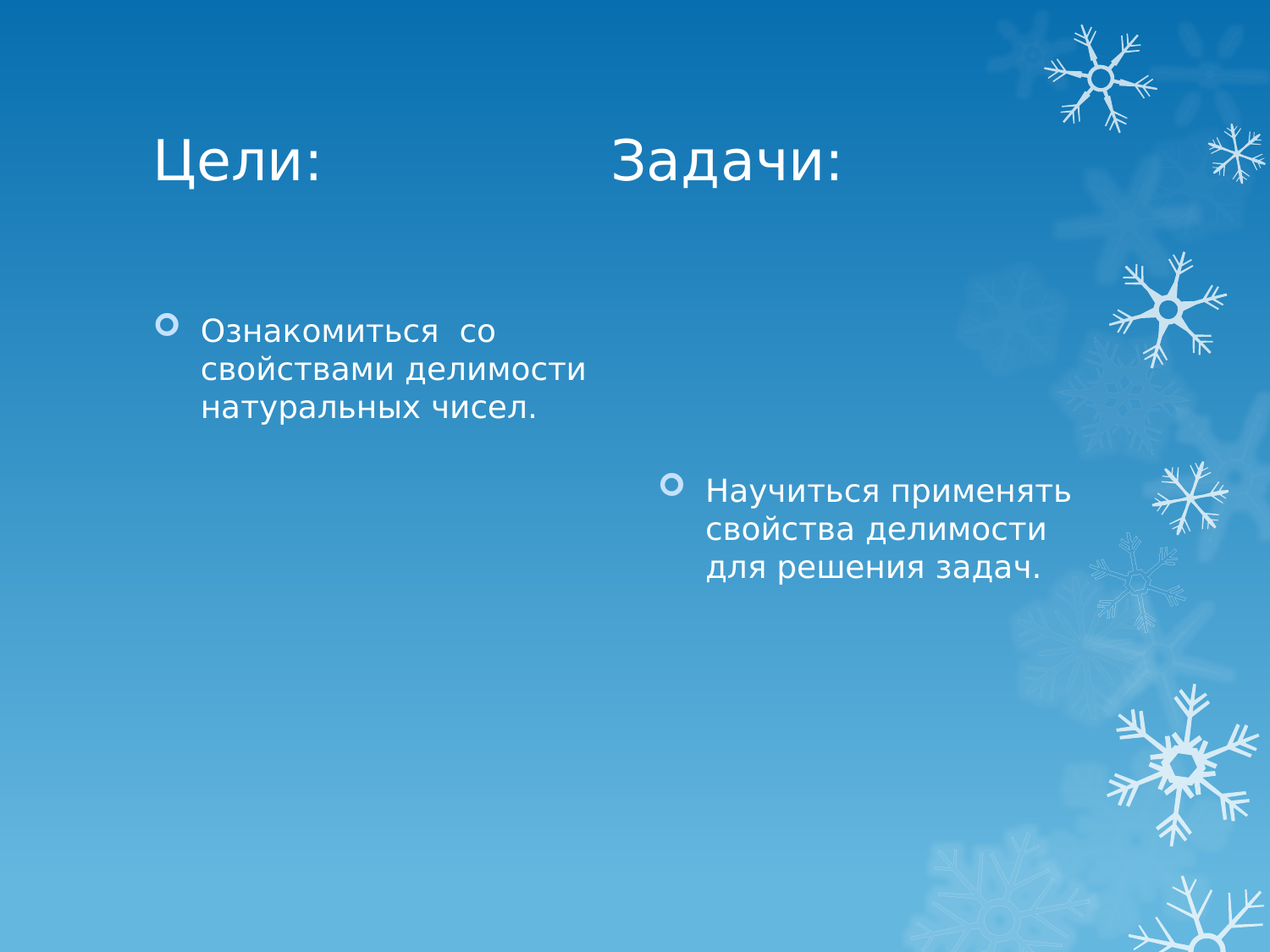

# Цели:                Задачи:
Научиться применять свойства делимости для решения задач.
Ознакомиться  со свойствами делимости натуральных чисел.